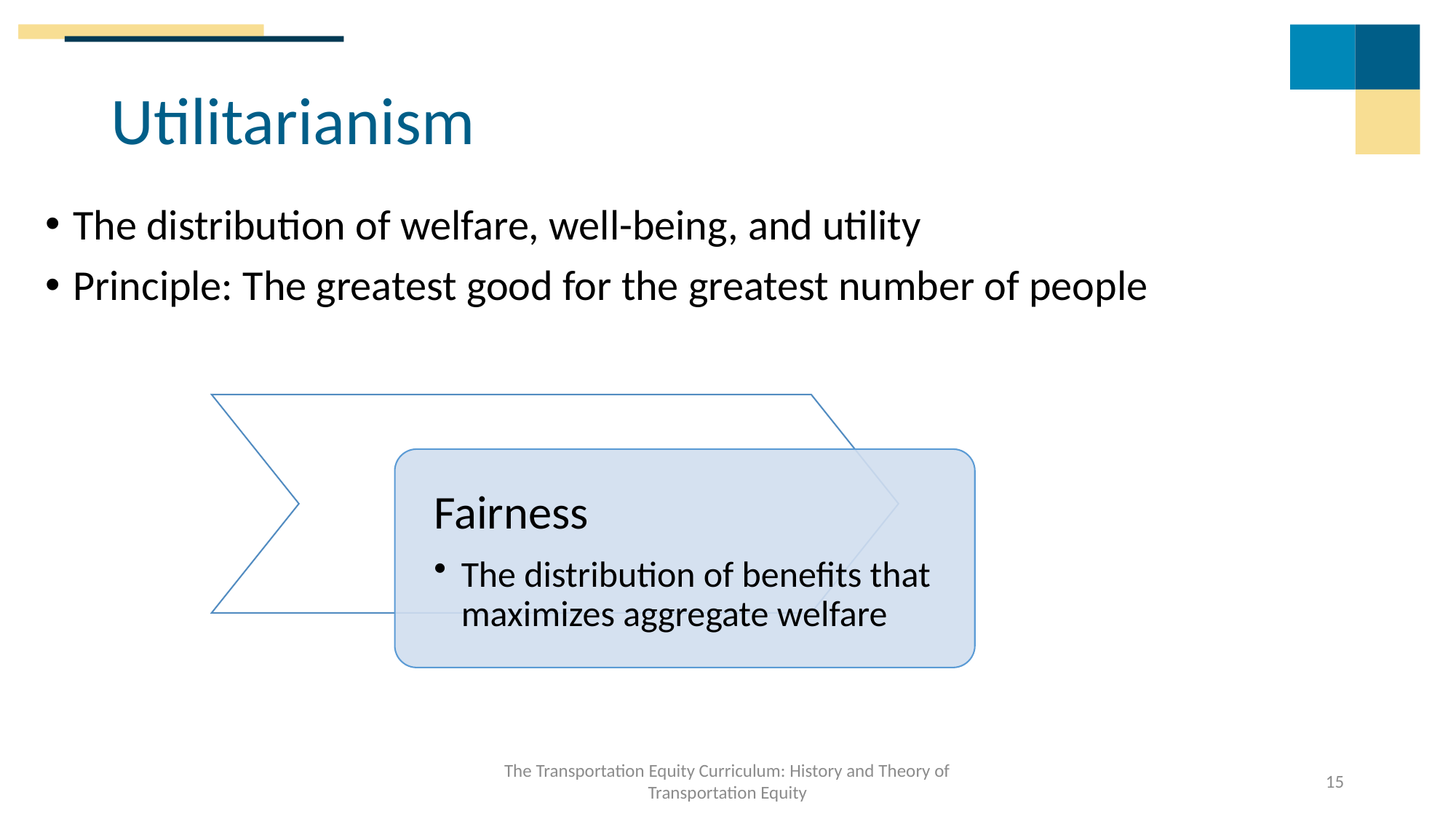

# Utilitarianism
The distribution of welfare, well-being, and utility
Principle: The greatest good for the greatest number of people
Fairness
The distribution of benefits that maximizes aggregate welfare
The Transportation Equity Curriculum: History and Theory of Transportation Equity
15